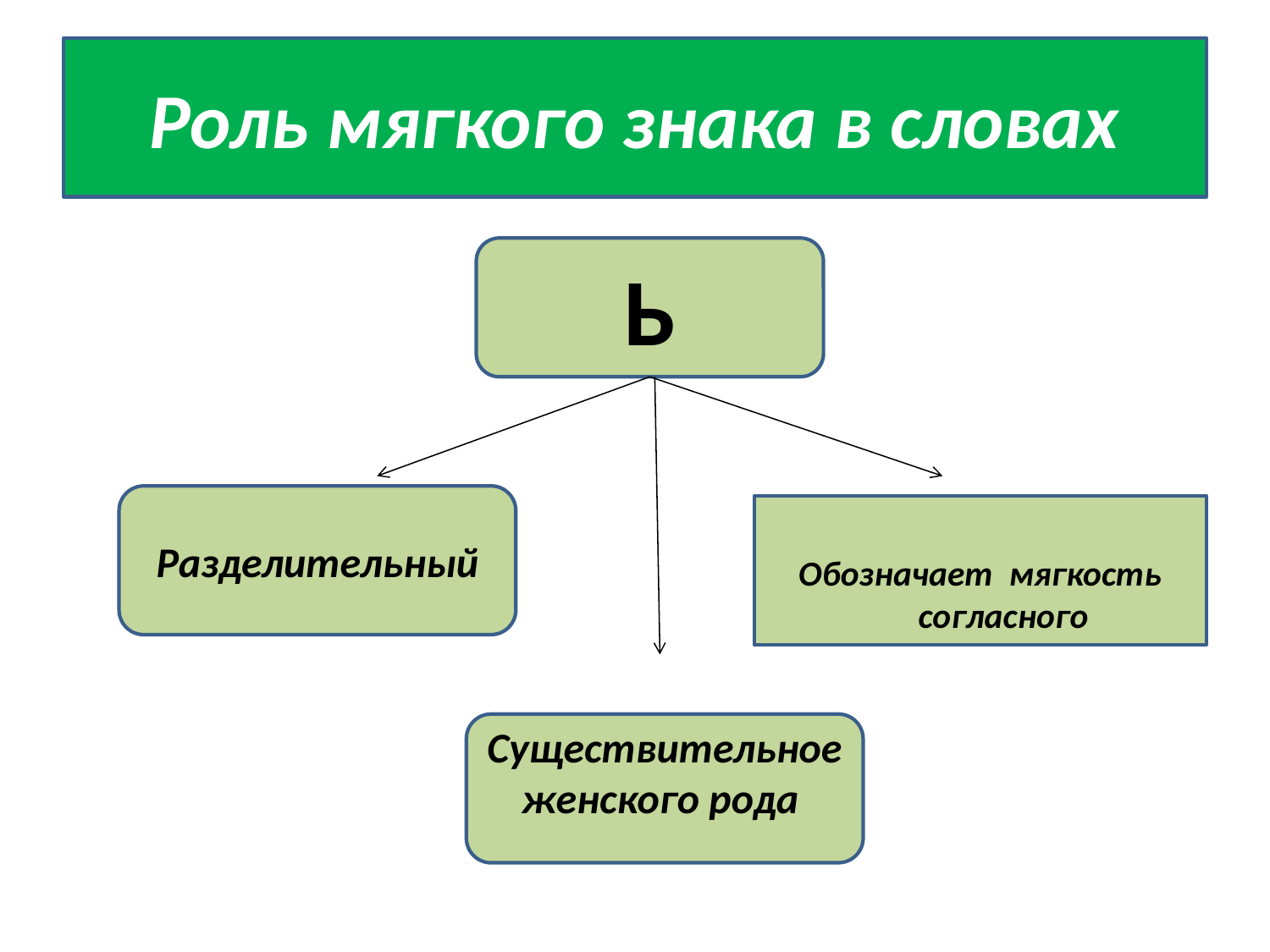

# Роль мягкого знака в словах
Ь
Разделительный

Обозначает  мягкость согласного

Существительное женского рода